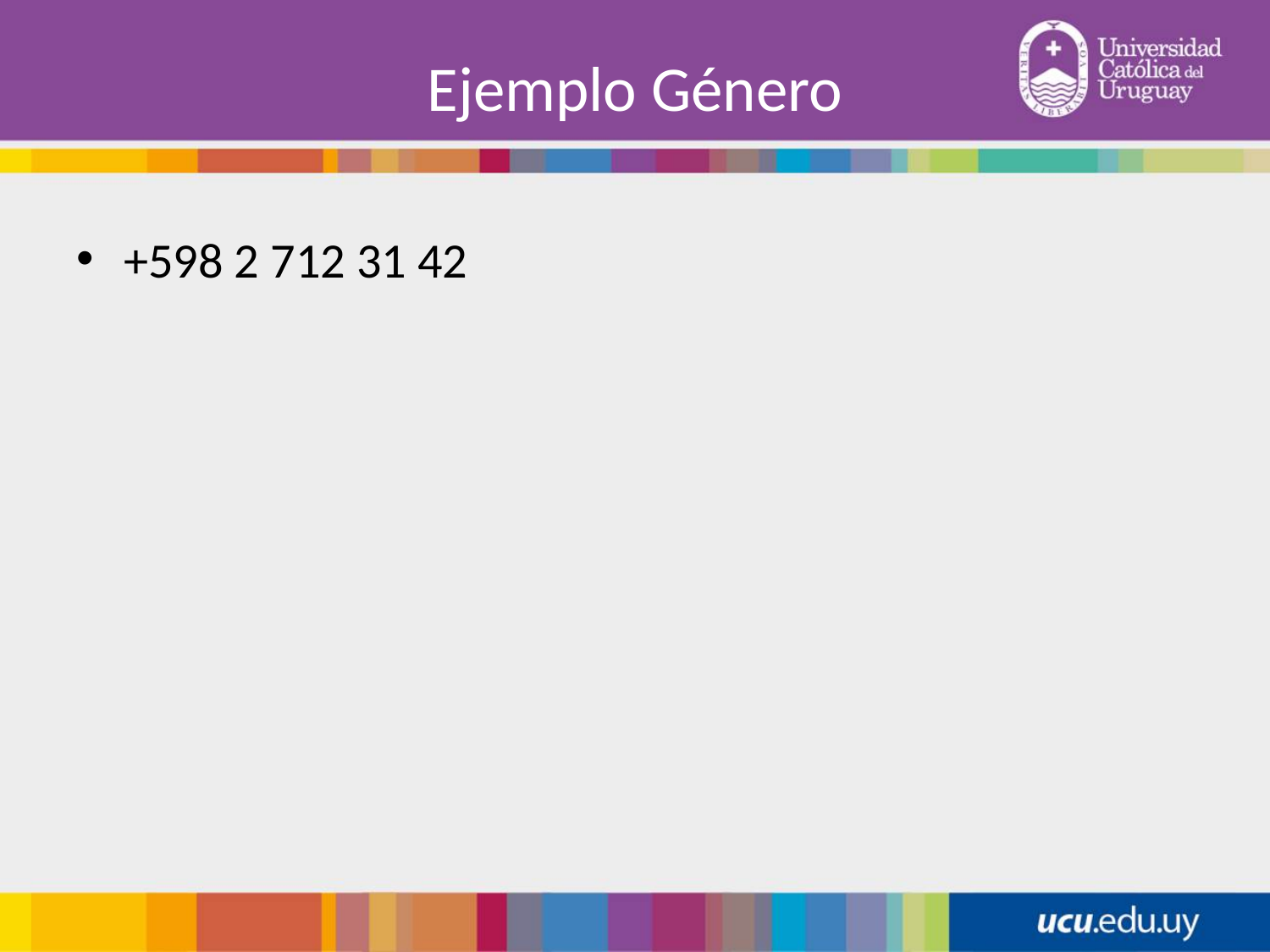

# Ejemplo Género
+598 2 712 31 42